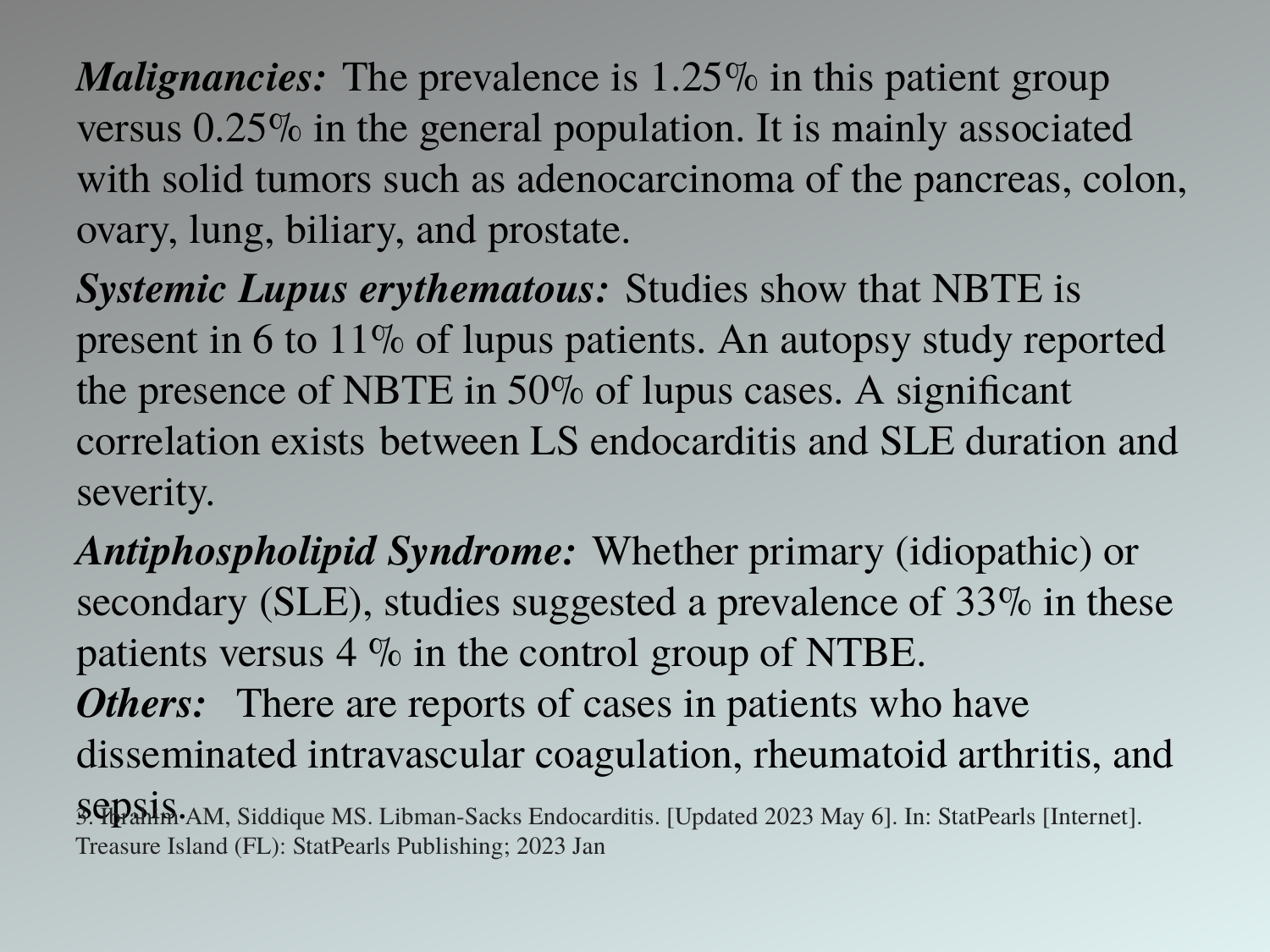

Malignancies: The prevalence is 1.25% in this patient group versus 0.25% in the general population. It is mainly associated with solid tumors such as adenocarcinoma of the pancreas, colon, ovary, lung, biliary, and prostate.
Systemic Lupus erythematous: Studies show that NBTE is present in 6 to 11% of lupus patients. An autopsy study reported the presence of NBTE in 50% of lupus cases. A significant correlation exists between LS endocarditis and SLE duration and severity.
Antiphospholipid Syndrome: Whether primary (idiopathic) or secondary (SLE), studies suggested a prevalence of 33% in these patients versus 4 % in the control group of NTBE. Others:  There are reports of cases in patients who have disseminated intravascular coagulation, rheumatoid arthritis, and sepsis.

3. Ibrahim AM, Siddique MS. Libman-Sacks Endocarditis. [Updated 2023 May 6]. In: StatPearls [Internet]. Treasure Island (FL): StatPearls Publishing; 2023 Jan